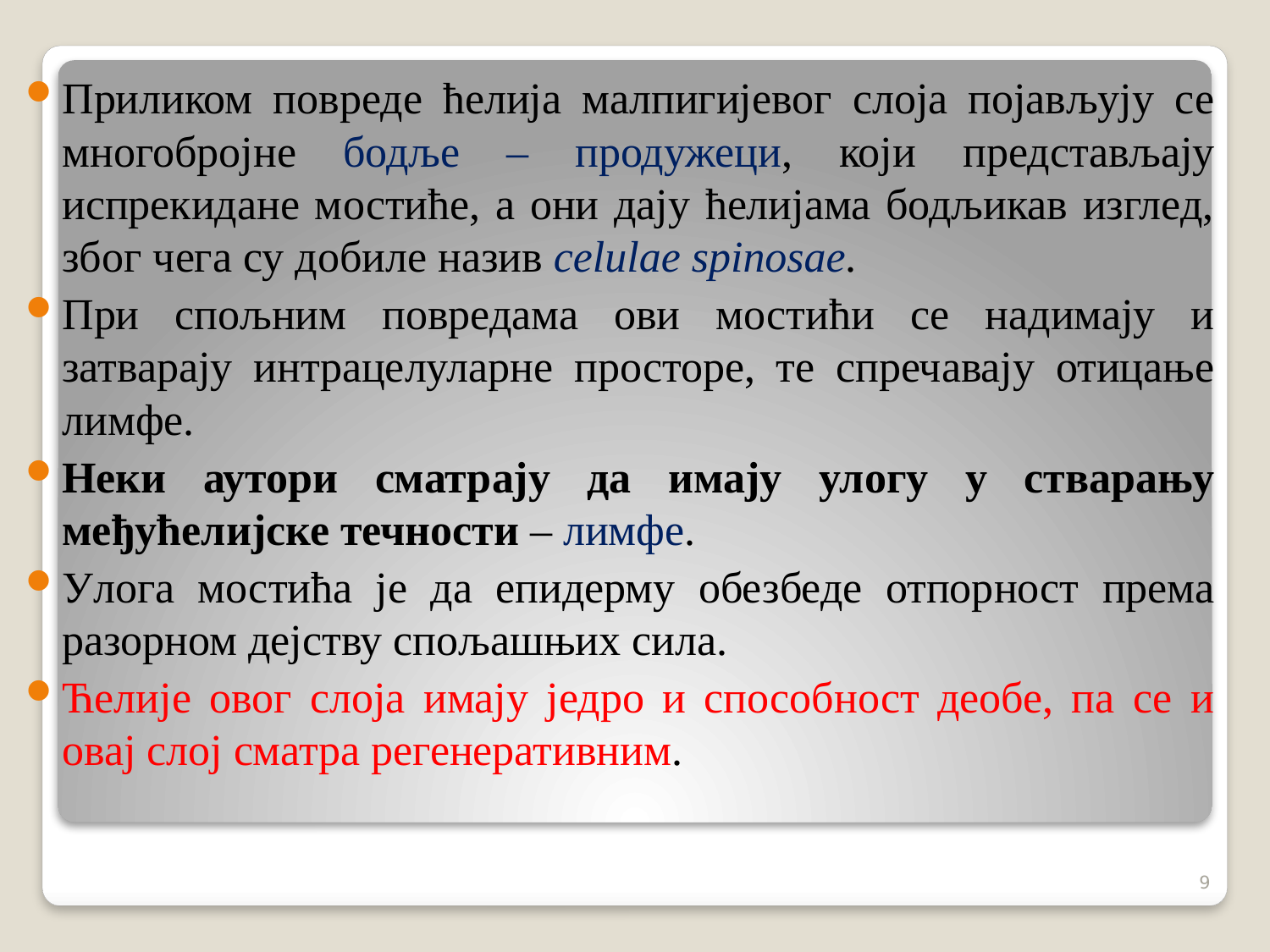

Приликом повреде ћелија малпигијевог слоја појављују се многобројне бодље – продужеци, који представљају испрекидане мостиће, а они дају ћелијама бодљикав изглед, због чега су добиле назив celulae spinosae.
При спољним повредама ови мостићи се надимају и затварају интрацелуларне просторе, те спречавају отицање лимфе.
Неки аутори сматрају да имају улогу у стварању међућелијске течности – лимфе.
Улога мостића је да епидерму обезбеде отпорност према разорном дејству спољашњих сила.
Ћелије овог слоја имају једро и способност деобе, па се и овај слој сматра регенеративним.

9